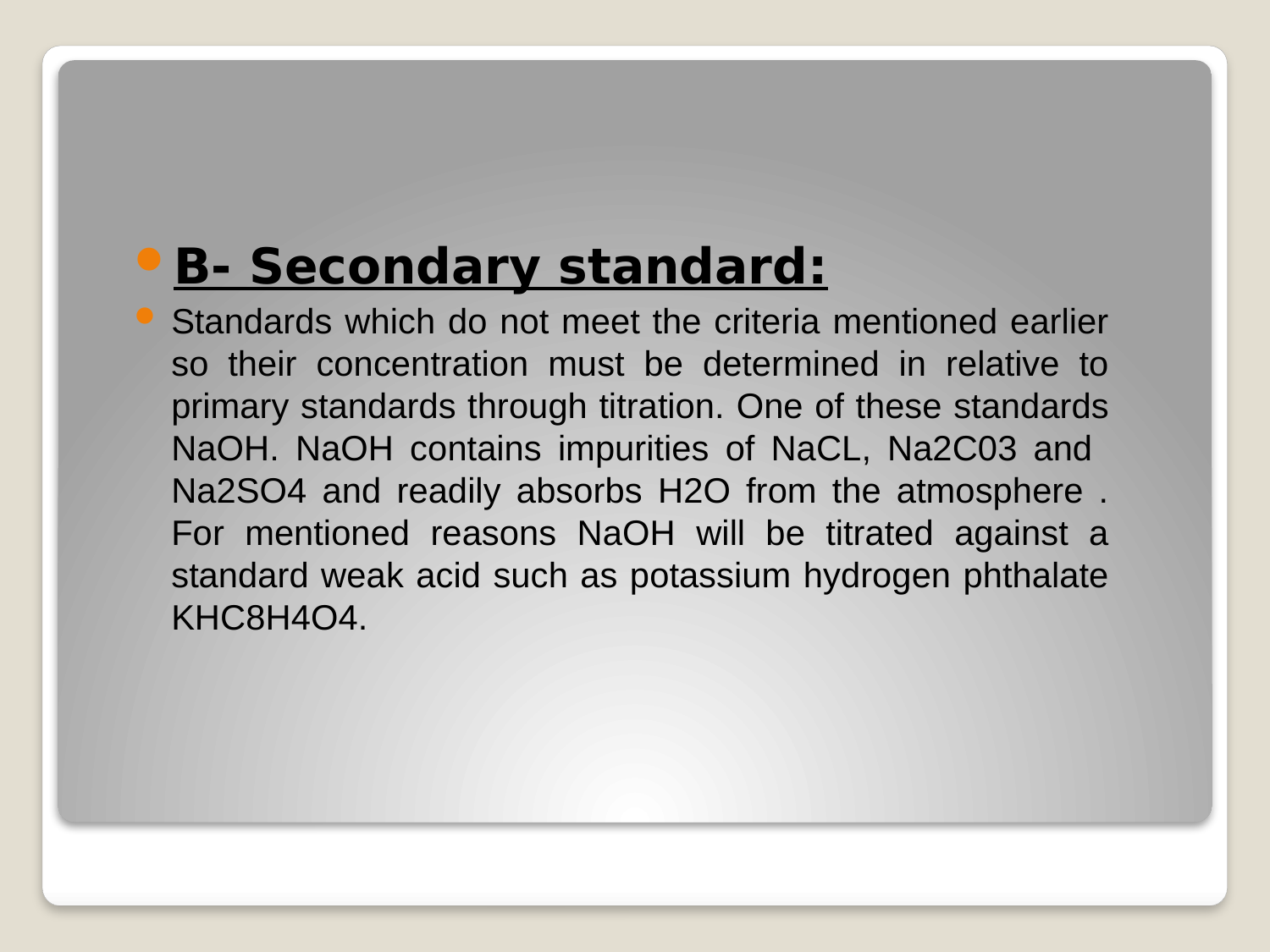

B- Secondary standard:
Standards which do not meet the criteria mentioned earlier so their concentration must be determined in relative to primary standards through titration. One of these standards NaOH. NaOH contains impurities of NaCL, Na2C03 and  Na2SO4 and readily absorbs H2O from the atmosphere . For mentioned reasons NaOH will be titrated against a standard weak acid such as potassium hydrogen phthalate KHC8H4O4.

#